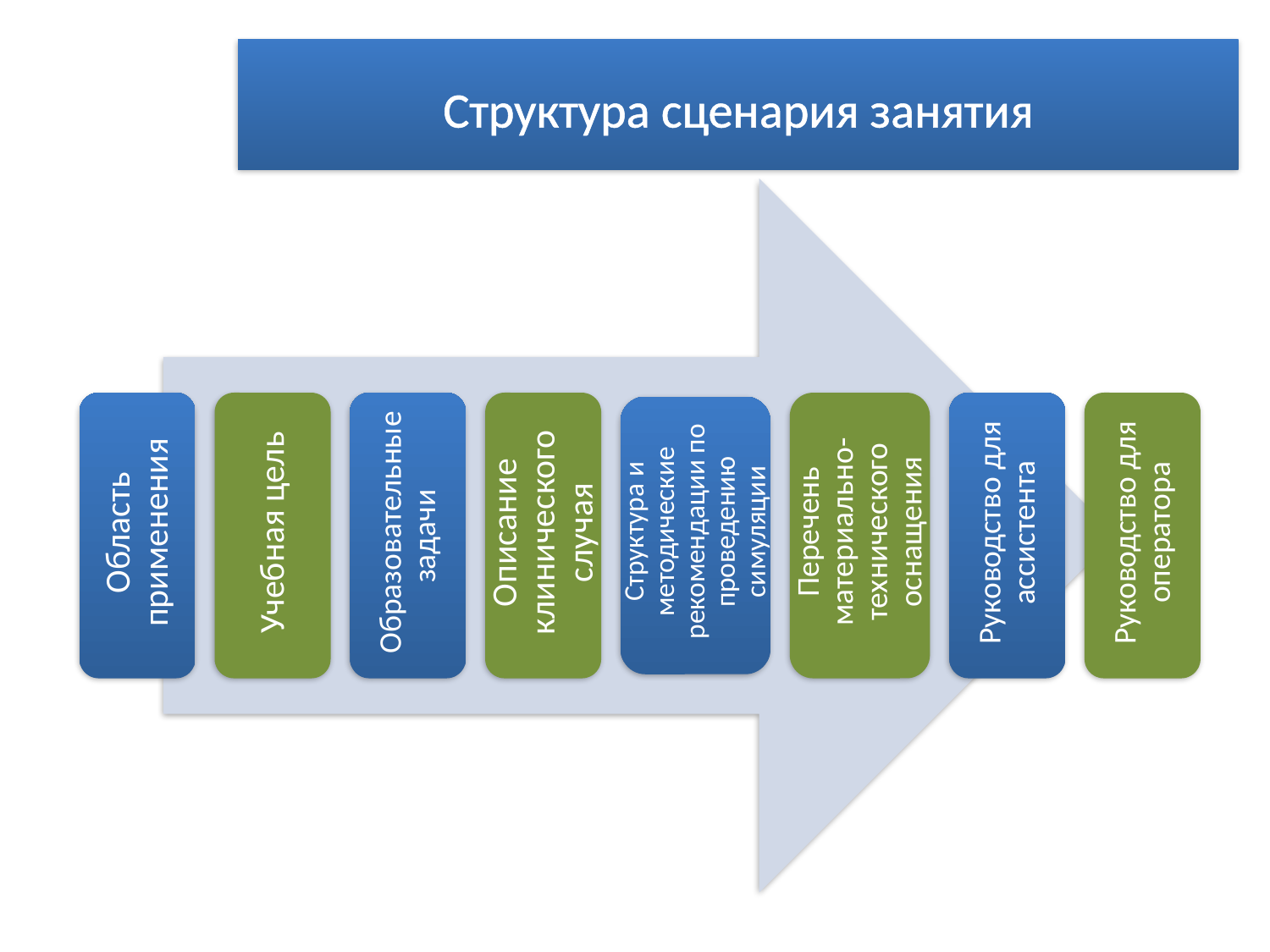

Структура сценария занятия
Область применения
Учебная цель
Образовательные задачи
Описание клинического случая
Структура и методические рекомендации по проведению симуляции
Перечень материально-технического оснащения
Руководство для ассистента
Руководство для оператора